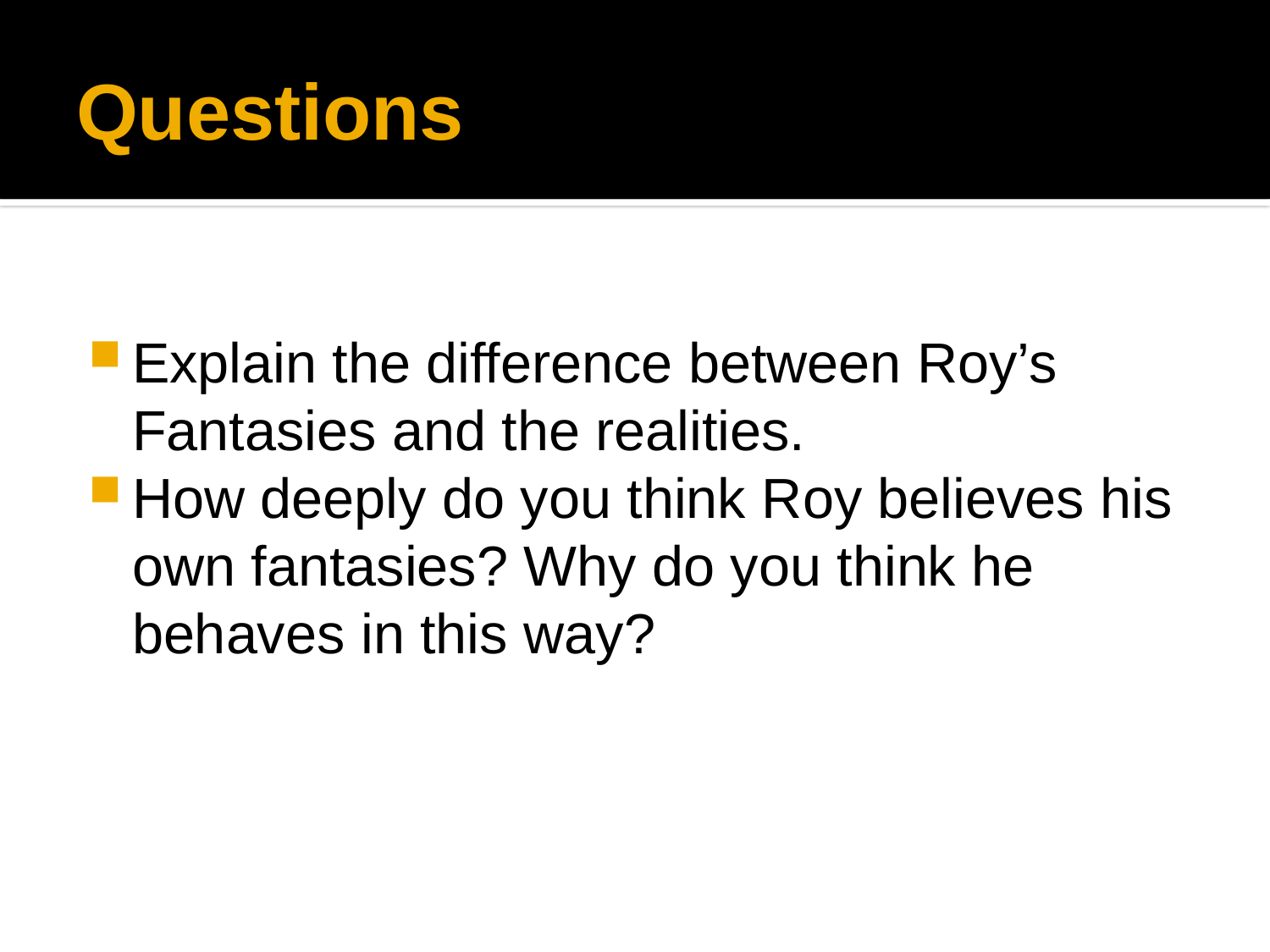

# Questions

Explain the difference between Roy’s Fantasies and the realities.
How deeply do you think Roy believes his own fantasies? Why do you think he behaves in this way?